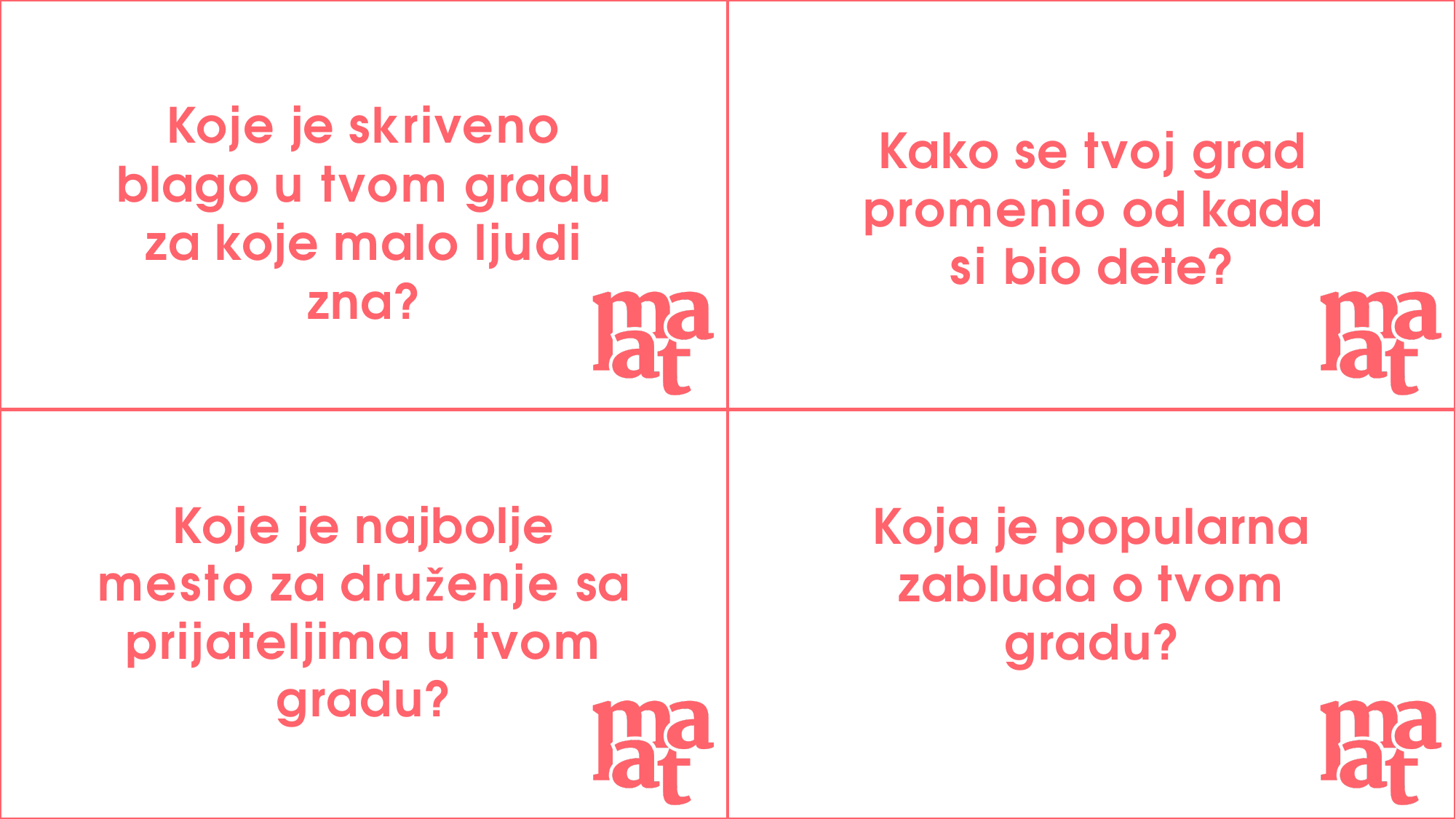

# Koje je skriveno blago u tvom gradu za koje malo ljudi zna?
Kako se tvoj grad promenio od kada si bio dete?
Koje je najbolje mesto za druženje sa prijateljima u tvom gradu?
Koja je popularna zabluda o tvom gradu?